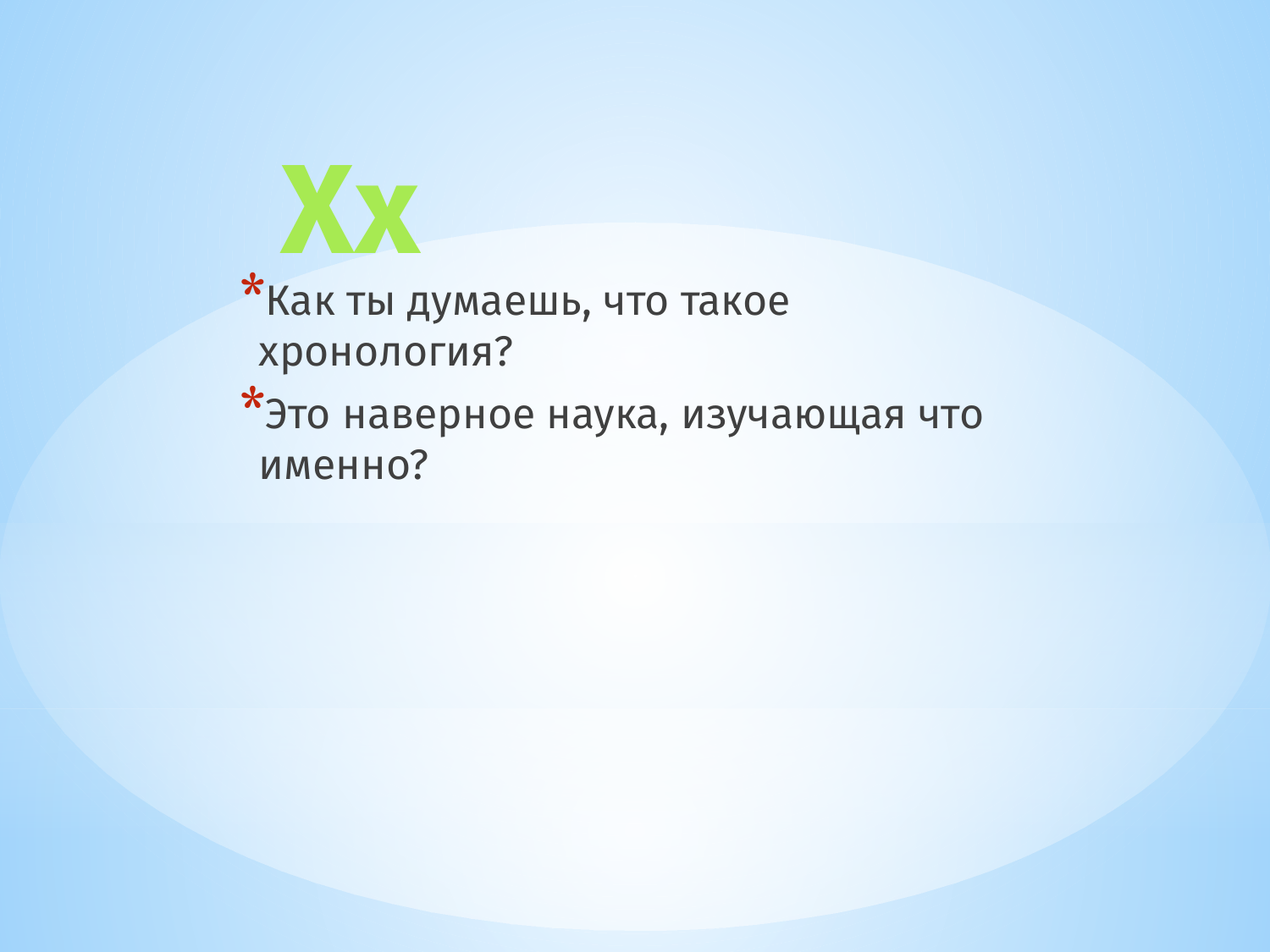

# Хх
Как ты думаешь, что такое хронология?
Это наверное наука, изучающая что именно?